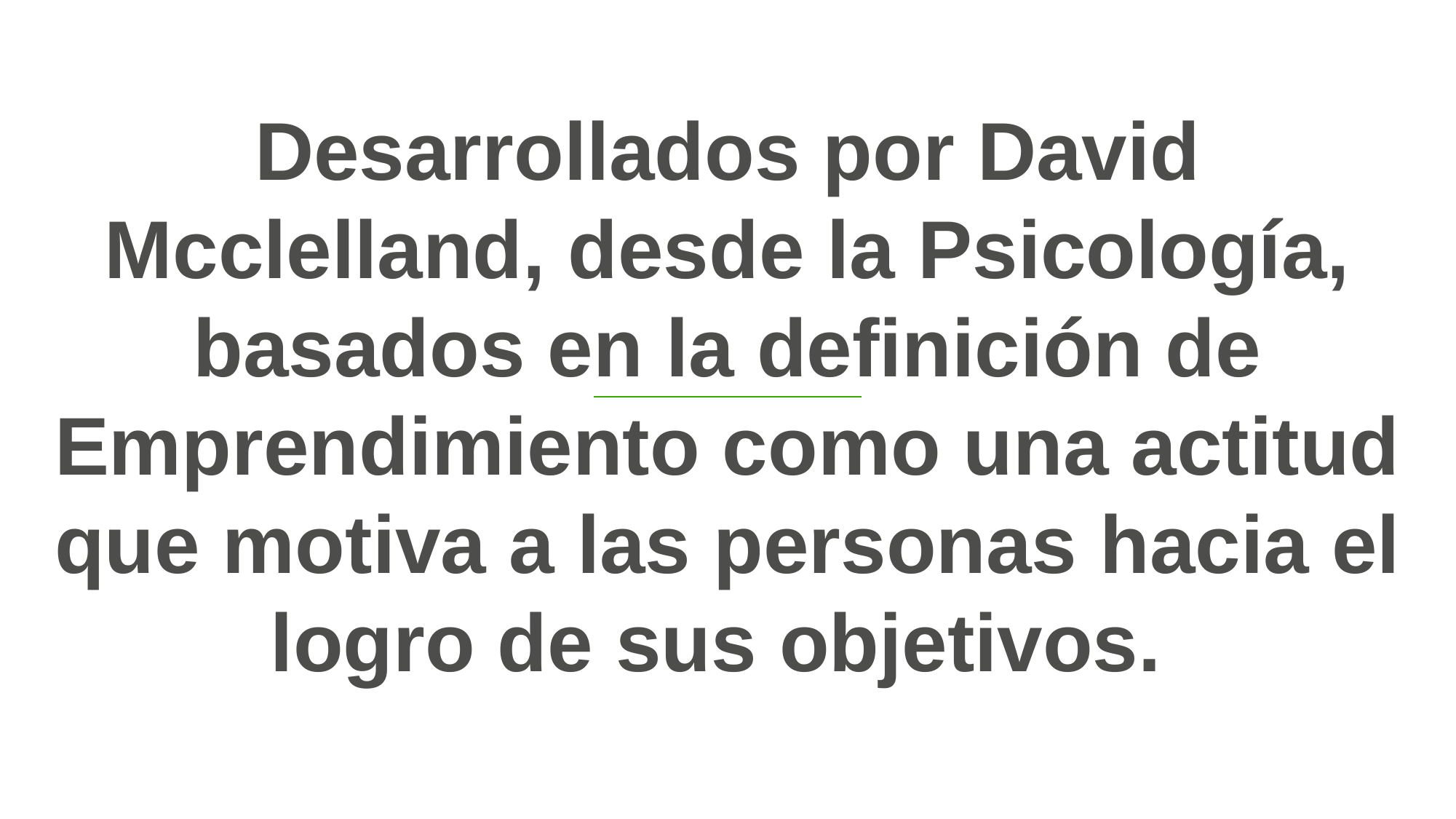

Desarrollados por David Mcclelland, desde la Psicología, basados en la definición de Emprendimiento como una actitud que motiva a las personas hacia el logro de sus objetivos.